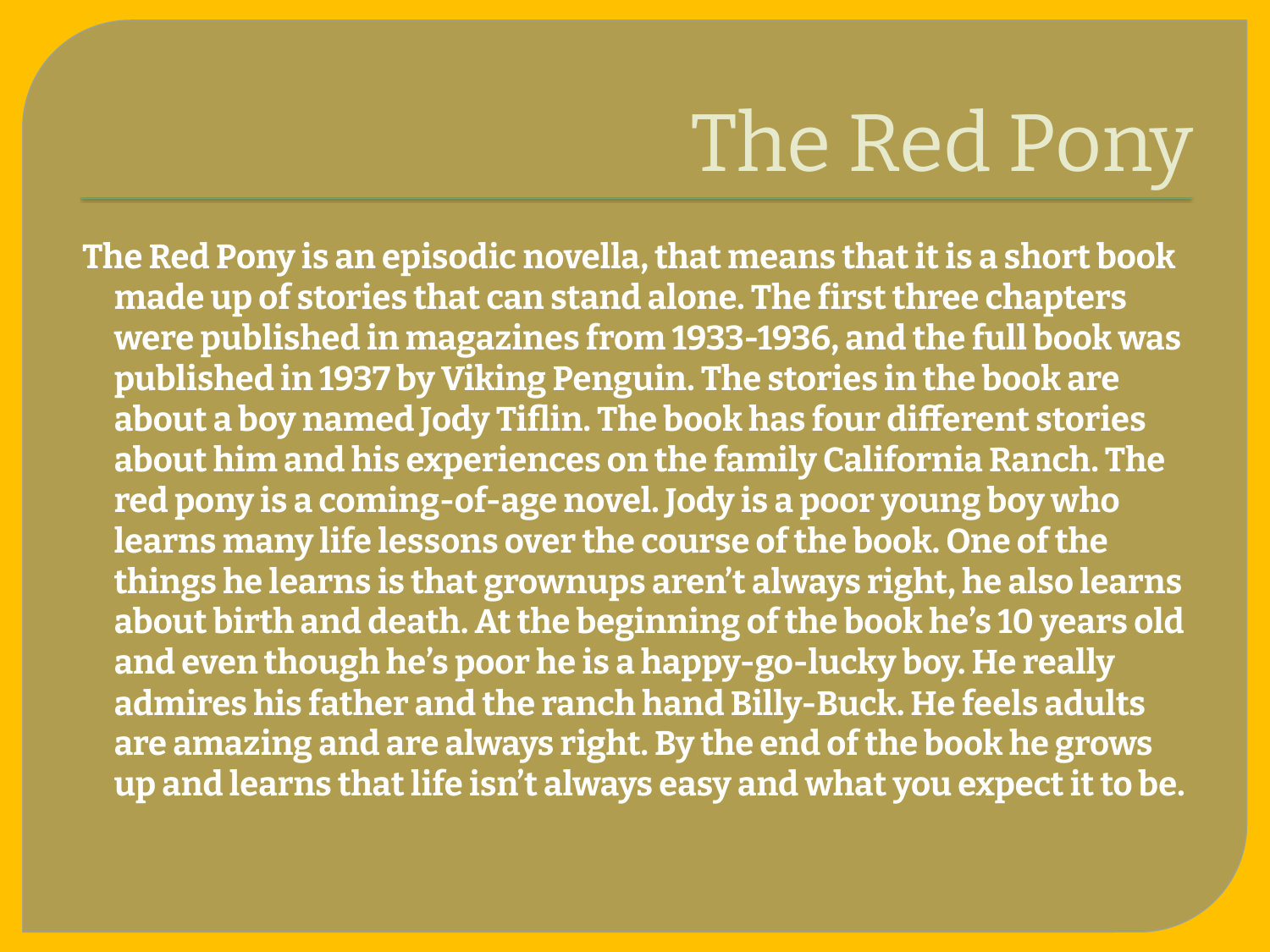

# The Red Pony
 The Red Pony is an episodic novella, that means that it is a short book made up of stories that can stand alone. The first three chapters were published in magazines from 1933-1936, and the full book was published in 1937 by Viking Penguin. The stories in the book are about a boy named Jody Tiflin. The book has four different stories about him and his experiences on the family California Ranch. The red pony is a coming-of-age novel. Jody is a poor young boy who learns many life lessons over the course of the book. One of the things he learns is that grownups aren’t always right, he also learns about birth and death. At the beginning of the book he’s 10 years old and even though he’s poor he is a happy-go-lucky boy. He really admires his father and the ranch hand Billy-Buck. He feels adults are amazing and are always right. By the end of the book he grows up and learns that life isn’t always easy and what you expect it to be.